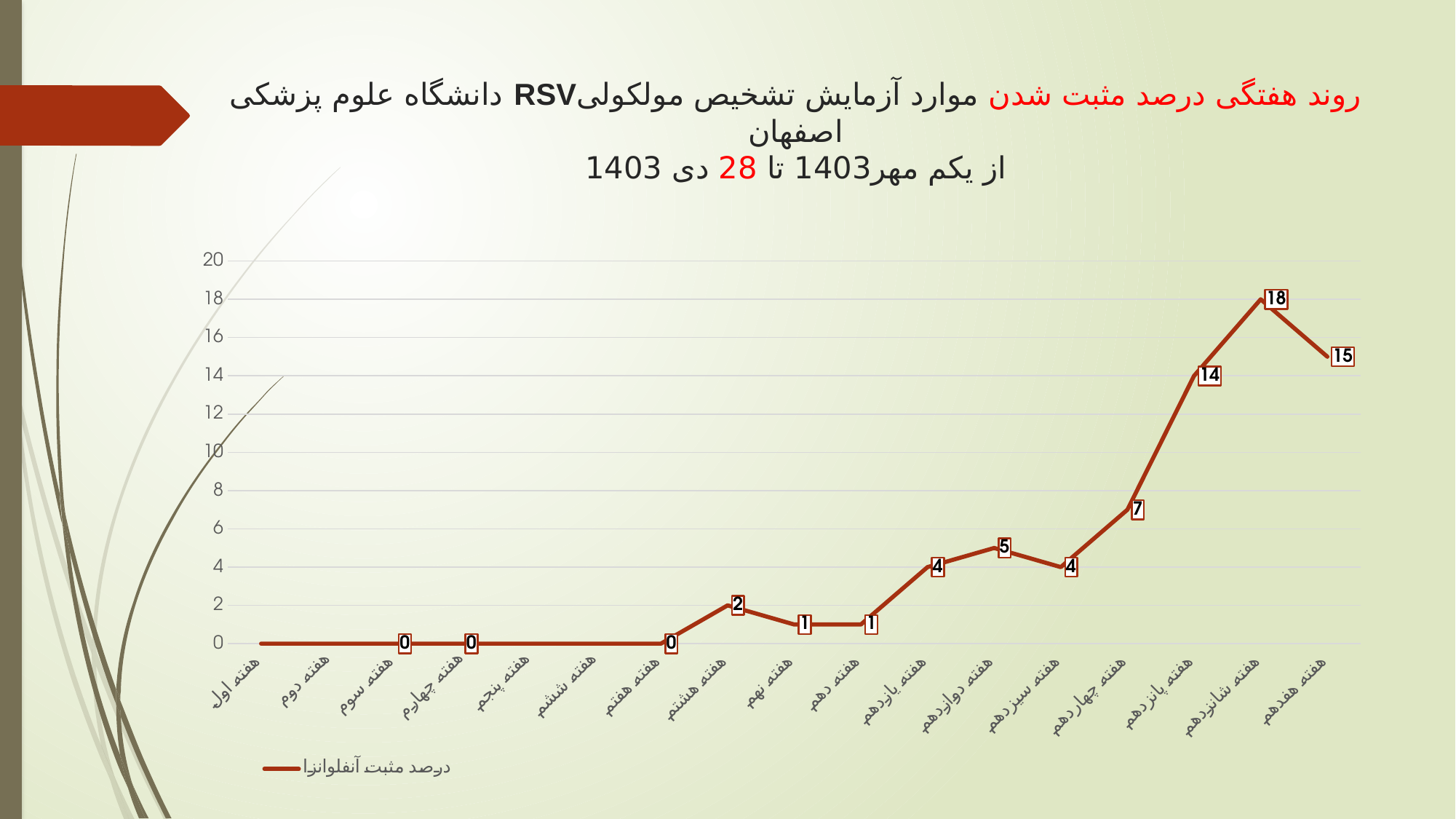

# روند هفتگی درصد مثبت شدن موارد آزمایش تشخیص مولکولیRSV دانشگاه علوم پزشکی اصفهان از یکم مهر1403 تا 28 دی 1403

### Chart

| Category | درصد مثبت آنفلوانزا |
|---|---|
| هفته اول  | 0.0 |
| هفته دوم | 0.0 |
| هفته سوم  | 0.0 |
| هفته چهارم | 0.0 |
| هفته پنجم | 0.0 |
| هفته ششم | 0.0 |
| هفته هفتم  | 0.0 |
| هفته هشتم  | 2.0 |
| هفته نهم  | 1.0 |
| هفته دهم  | 1.0 |
| هفته یازدهم  | 4.0 |
| هفته دوازدهم  | 5.0 |
| هفته سیزدهم  | 4.0 |
| هفته چهاردهم  | 7.0 |
| هفته پانزدهم  | 14.0 |
| هفته شانزدهم  | 18.0 |
| هفته هفدهم  | 15.0 |